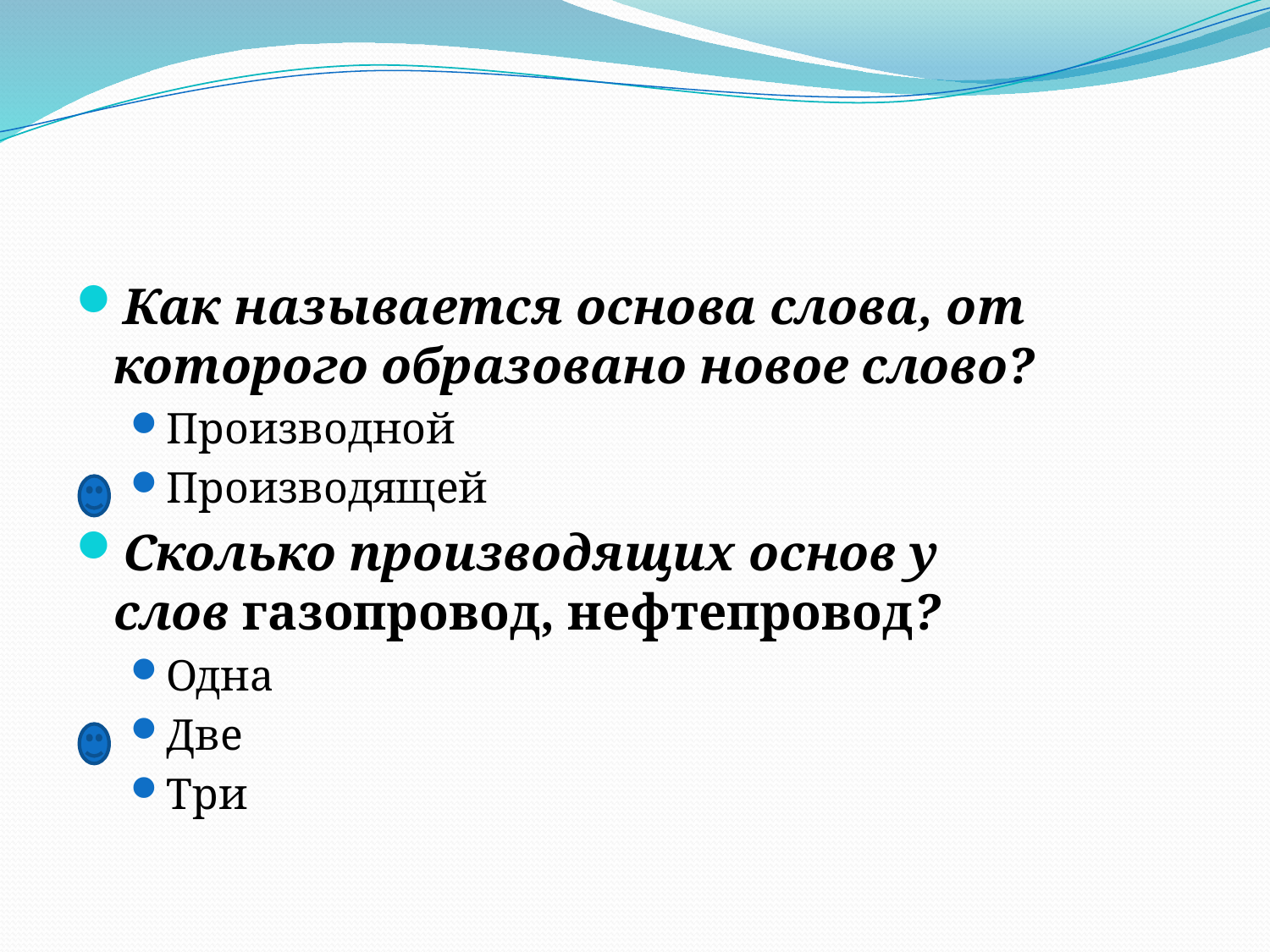

#
Как называется основа слова, от которого образовано новое слово?
Производной
Производящей
Сколько производящих основ у слов газопровод, нефтепровод?
Одна
Две
Три